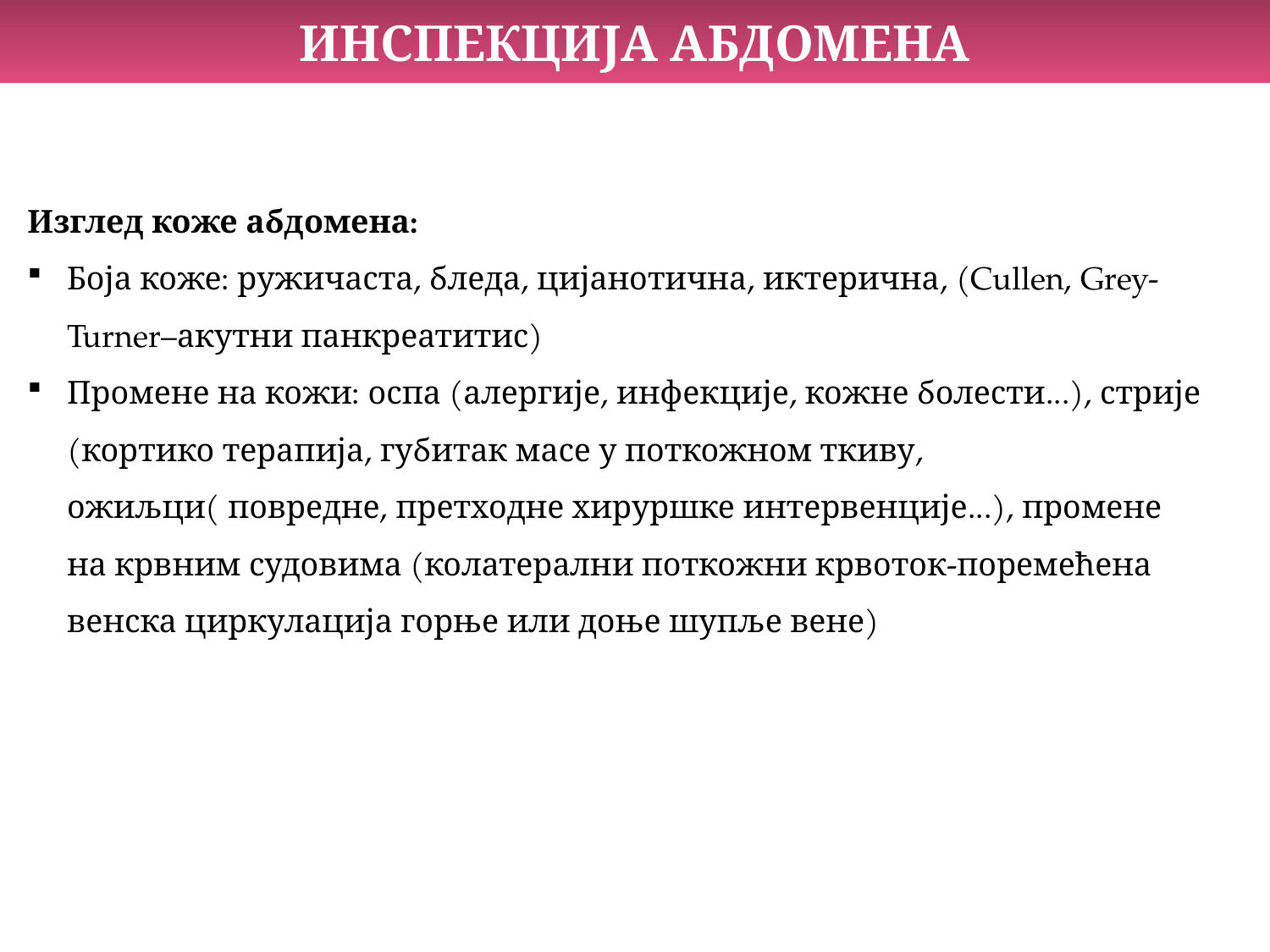

ИНСПЕКЦИЈА АБДОМЕНА

Изглед коже абдомена:
Боја коже: ружичаста, бледа, цијанотична, иктерична, (Cullen, Grey-Turner–акутни панкреатитис)
Промене на кожи: оспа (алергије, инфекције, кожне болести...), стрије (кортико терапија, губитак масе у поткожном ткиву, ожиљци( повредне, претходне хируршке интервенције...), промене на крвним судовима (колатерални поткожни крвоток-поремећена венска циркулација горње или доње шупље вене)